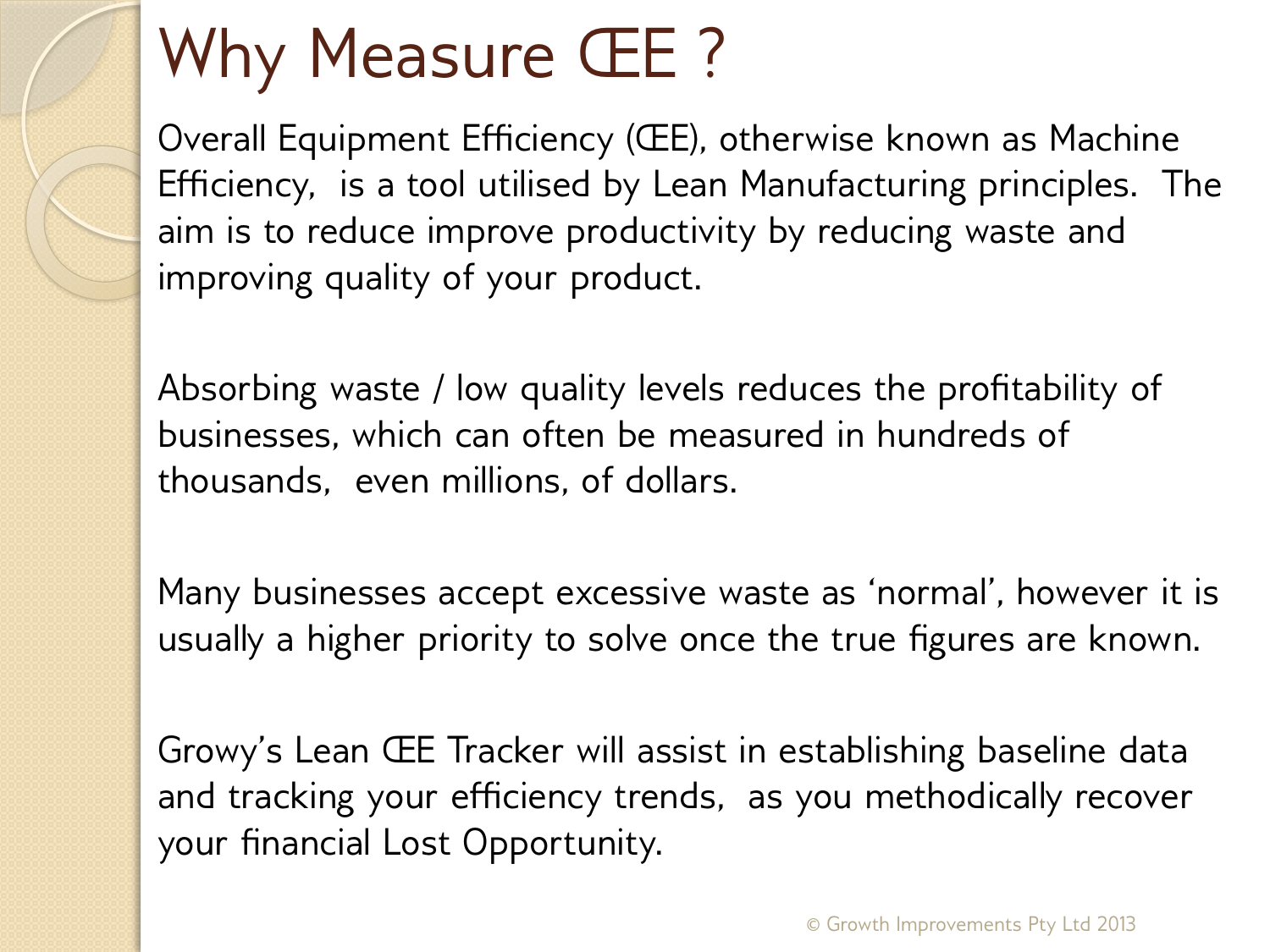

# Why Measure OEE ?
Overall Equipment Efficiency (OEE), otherwise known as Machine Efficiency,  is a tool utilised by Lean Manufacturing principles.  The aim is to reduce improve productivity by reducing waste and improving quality of your product.

Absorbing waste / low quality levels reduces the profitability of businesses, which can often be measured in hundreds of thousands,  even millions, of dollars.

Many businesses accept excessive waste as ‘normal’, however it is usually a higher priority to solve once the true figures are known.

Growy’s Lean OEE Tracker will assist in establishing baseline data and tracking your efficiency trends,  as you methodically recover your financial Lost Opportunity.
© Growth Improvements Pty Ltd 2013